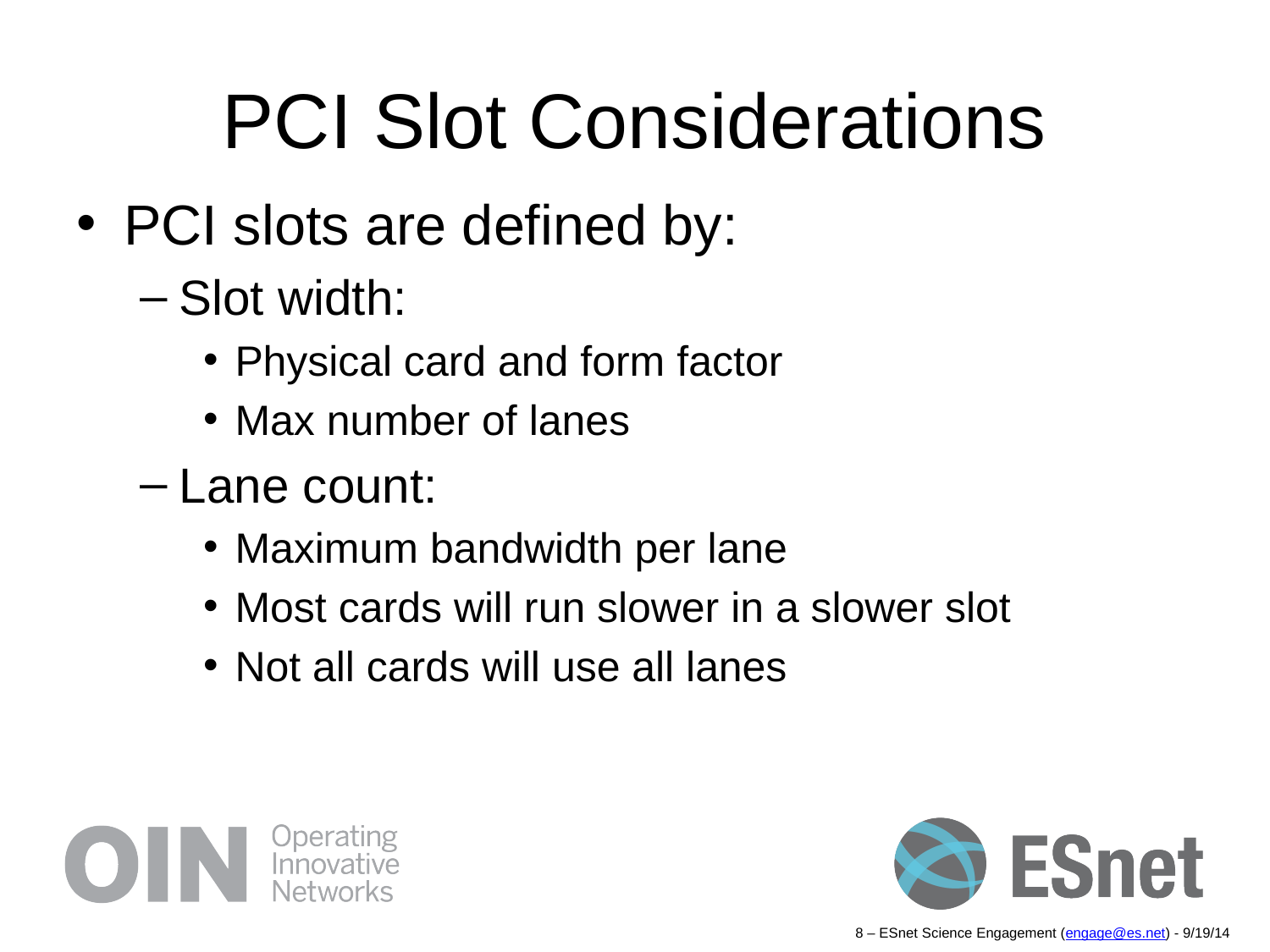

# PCI Slot Considerations
PCI slots are defined by:
Slot width:
Physical card and form factor
Max number of lanes
Lane count:
Maximum bandwidth per lane
Most cards will run slower in a slower slot
Not all cards will use all lanes
8 – ESnet Science Engagement (engage@es.net) - 9/19/14